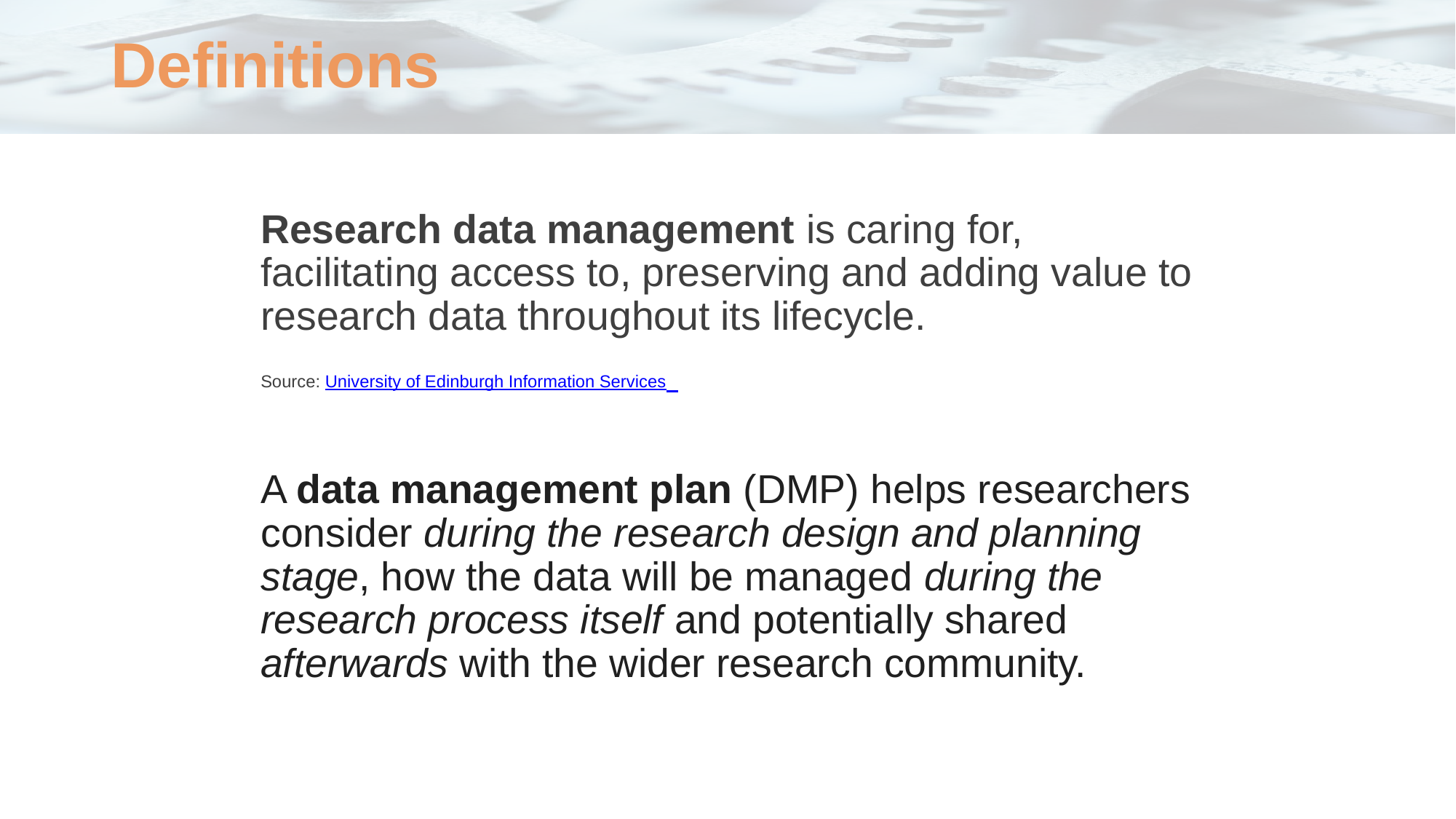

# Definitions
Research data management is caring for, facilitating access to, preserving and adding value to research data throughout its lifecycle.
Source: University of Edinburgh Information Services

A data management plan (DMP) helps researchers consider during the research design and planning stage, how the data will be managed during the research process itself and potentially shared afterwards with the wider research community.